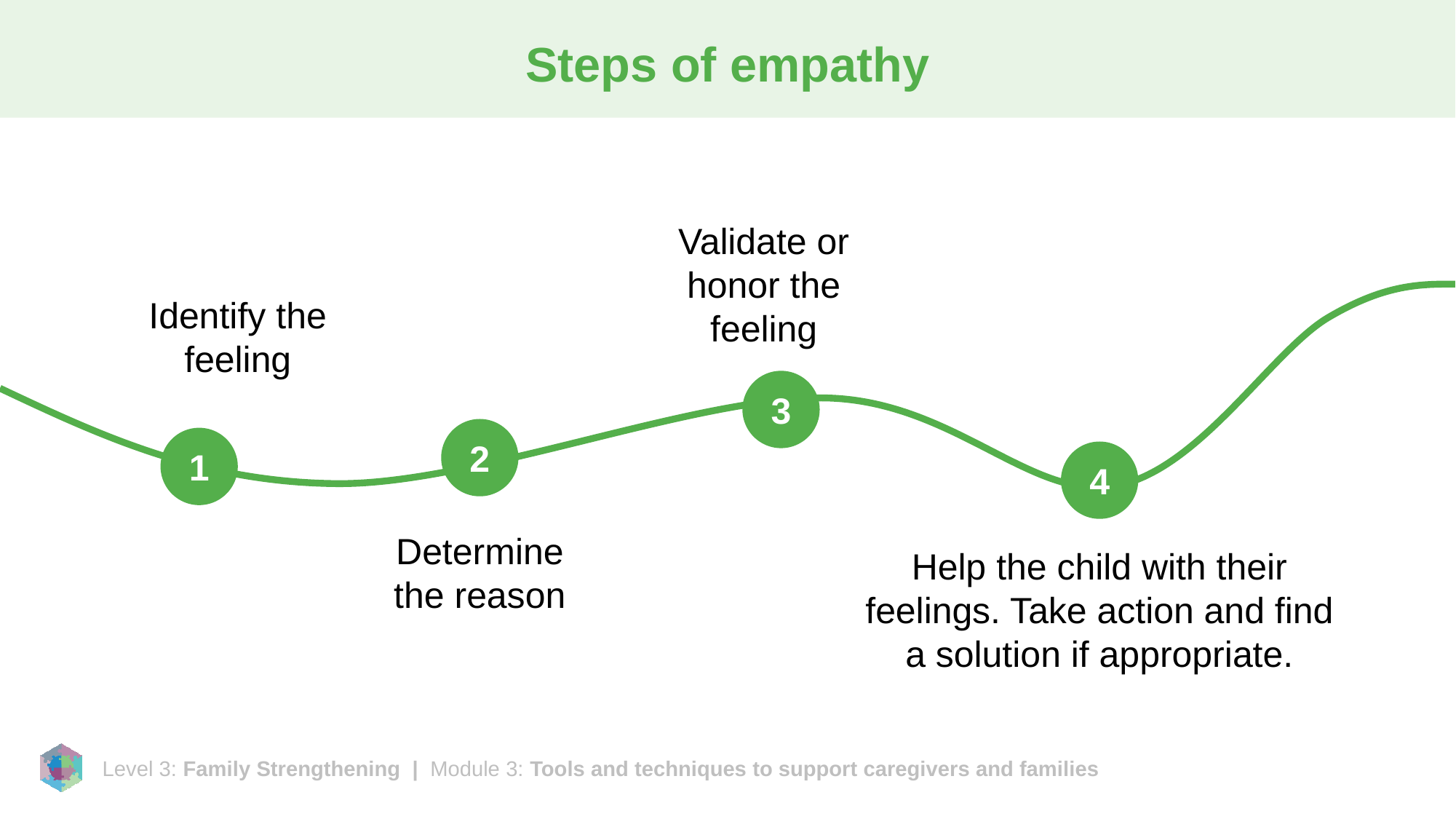

# Steps of empathy
Validate or honor the feeling

Identify the feeling
3
2
1
4
Determine the reason
Help the child with their feelings. Take action and find a solution if appropriate.